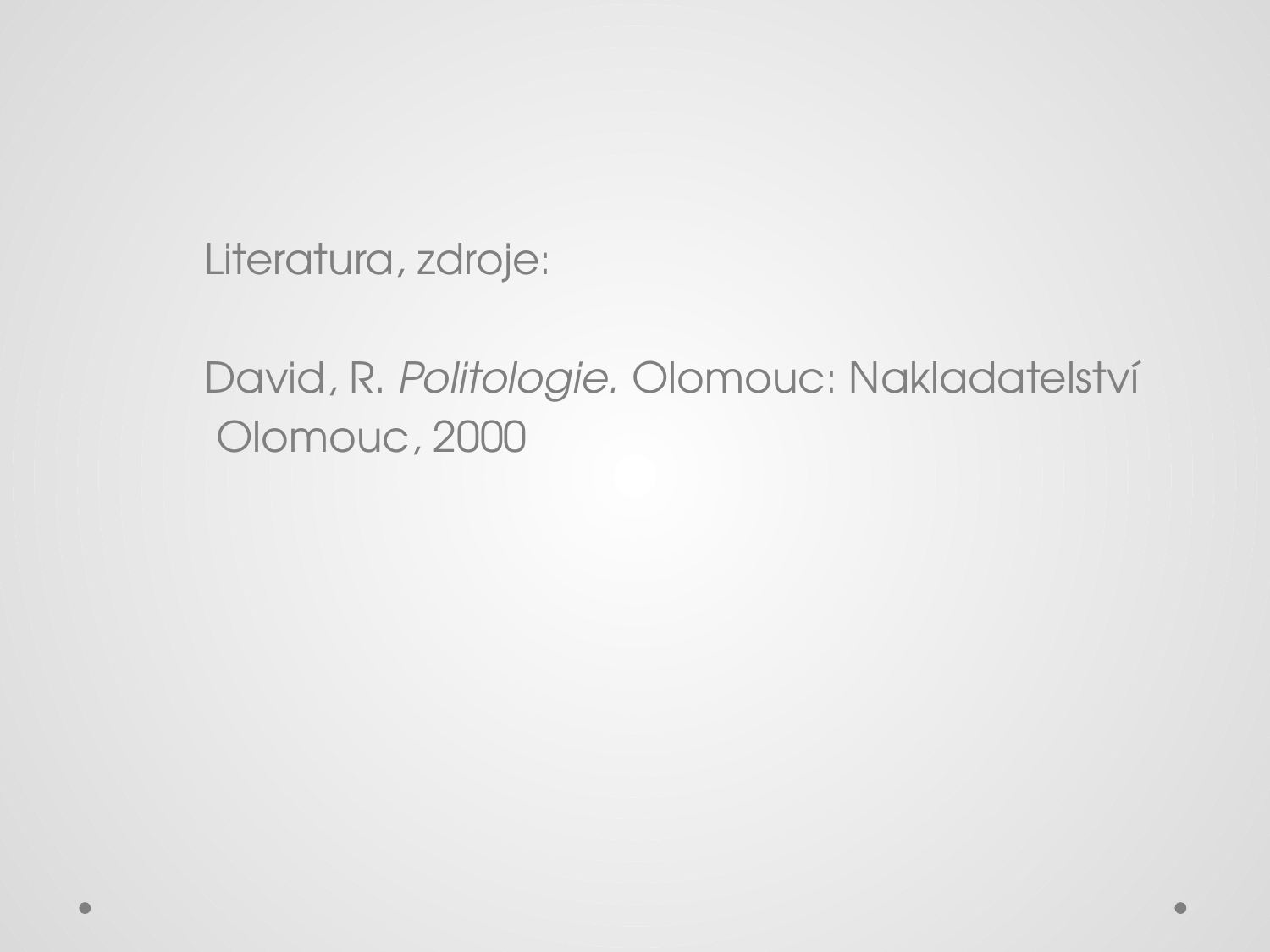

Literatura, zdroje:

	David, R. Politologie. Olomouc: Nakladatelství
	 Olomouc, 2000